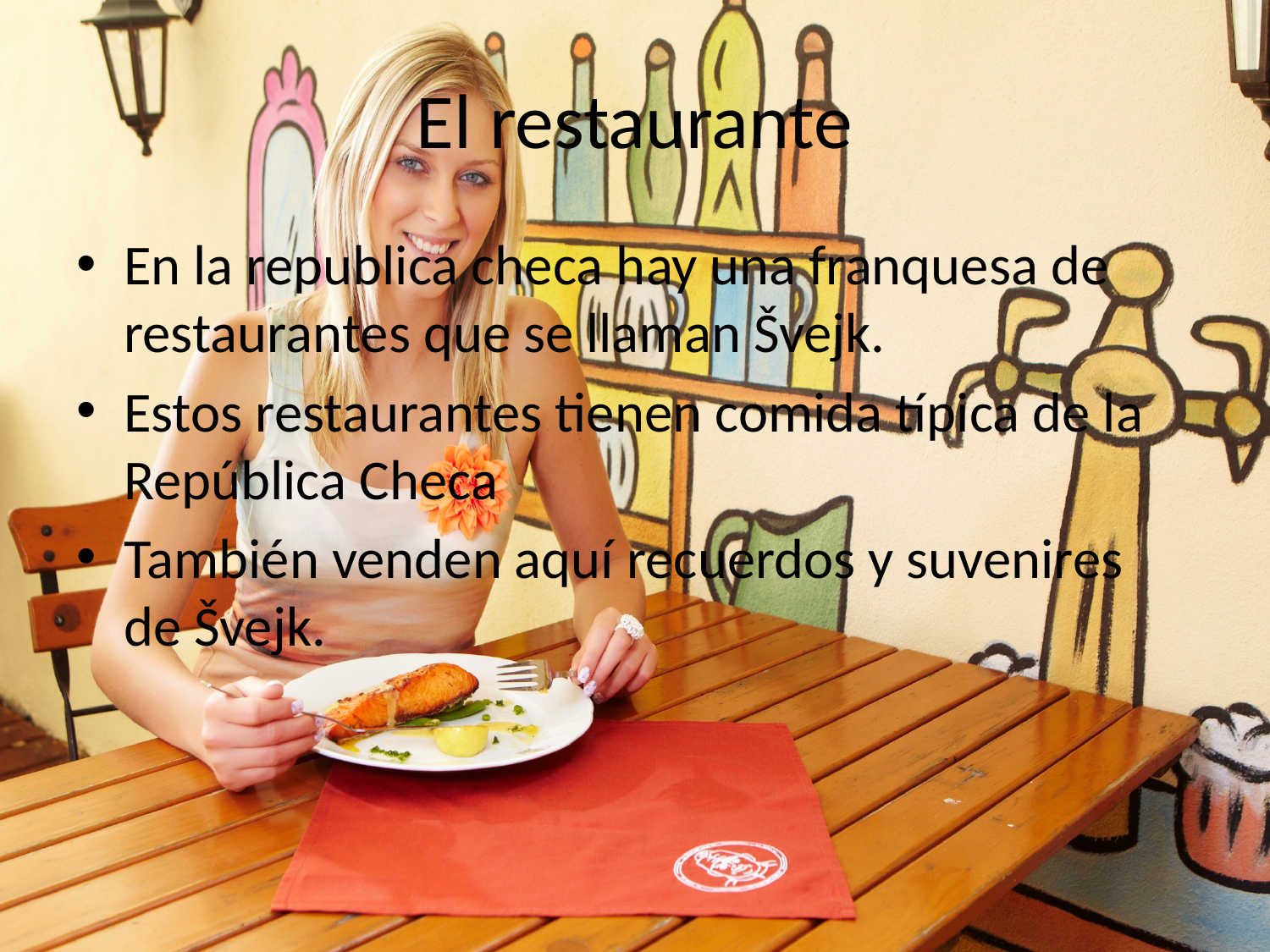

# El restaurante
En la republica checa hay una franquesa de restaurantes que se llaman Švejk.
Estos restaurantes tienen comida típica de la República Checa
También venden aquí recuerdos y suvenires de Švejk.